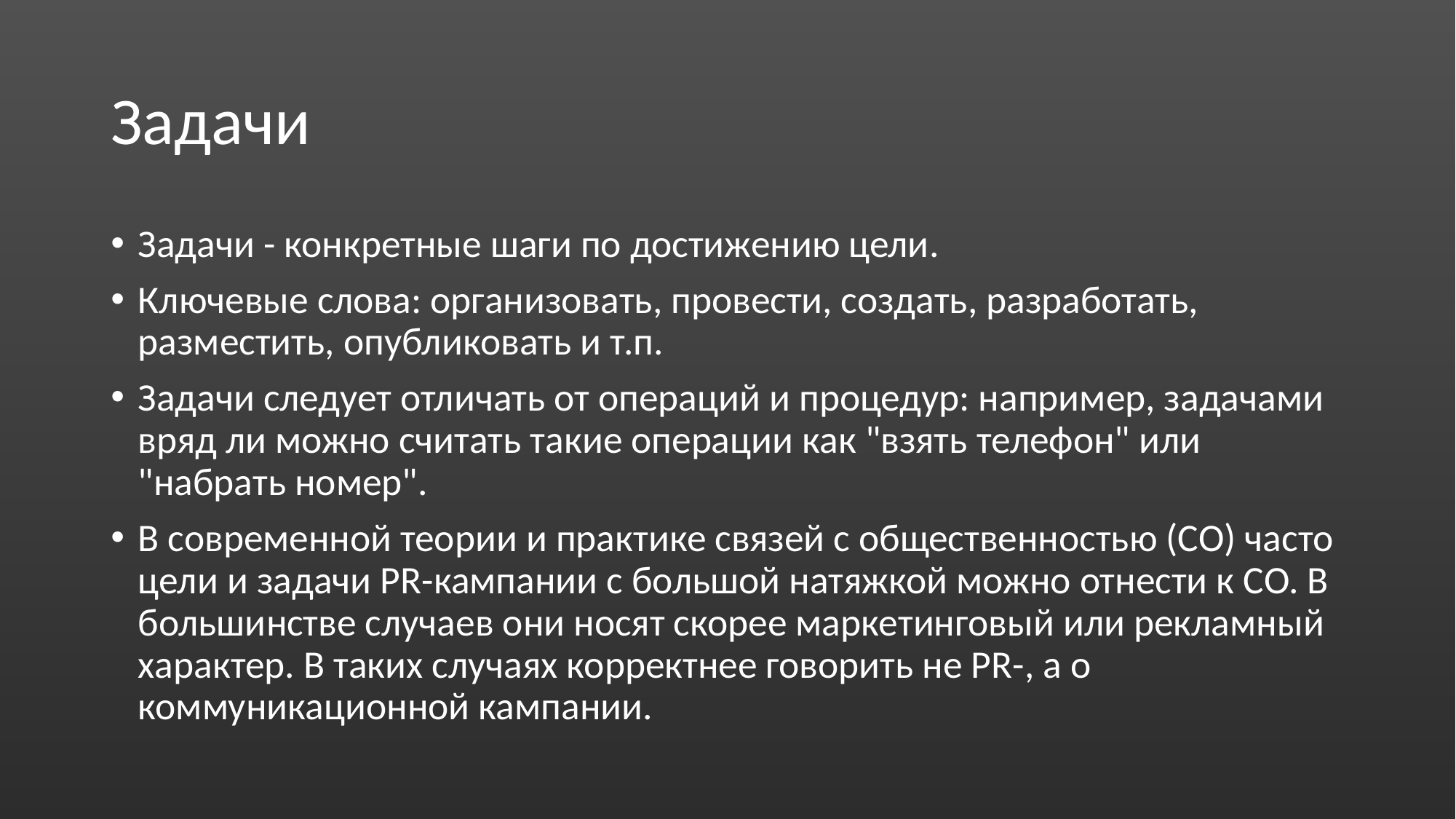

# Задачи
Задачи - конкретные шаги по достижению цели.
Ключевые слова: организовать, провести, создать, разработать, разместить, опубликовать и т.п.
Задачи следует отличать от операций и процедур: например, задачами вряд ли можно считать такие операции как "взять телефон" или "набрать номер".
В современной теории и практике связей с общественностью (СО) часто цели и задачи PR-кампании с большой натяжкой можно отнести к СО. В большинстве случаев они носят скорее маркетинговый или рекламный характер. В таких случаях корректнее говорить не PR-, а о коммуникационной кампании.